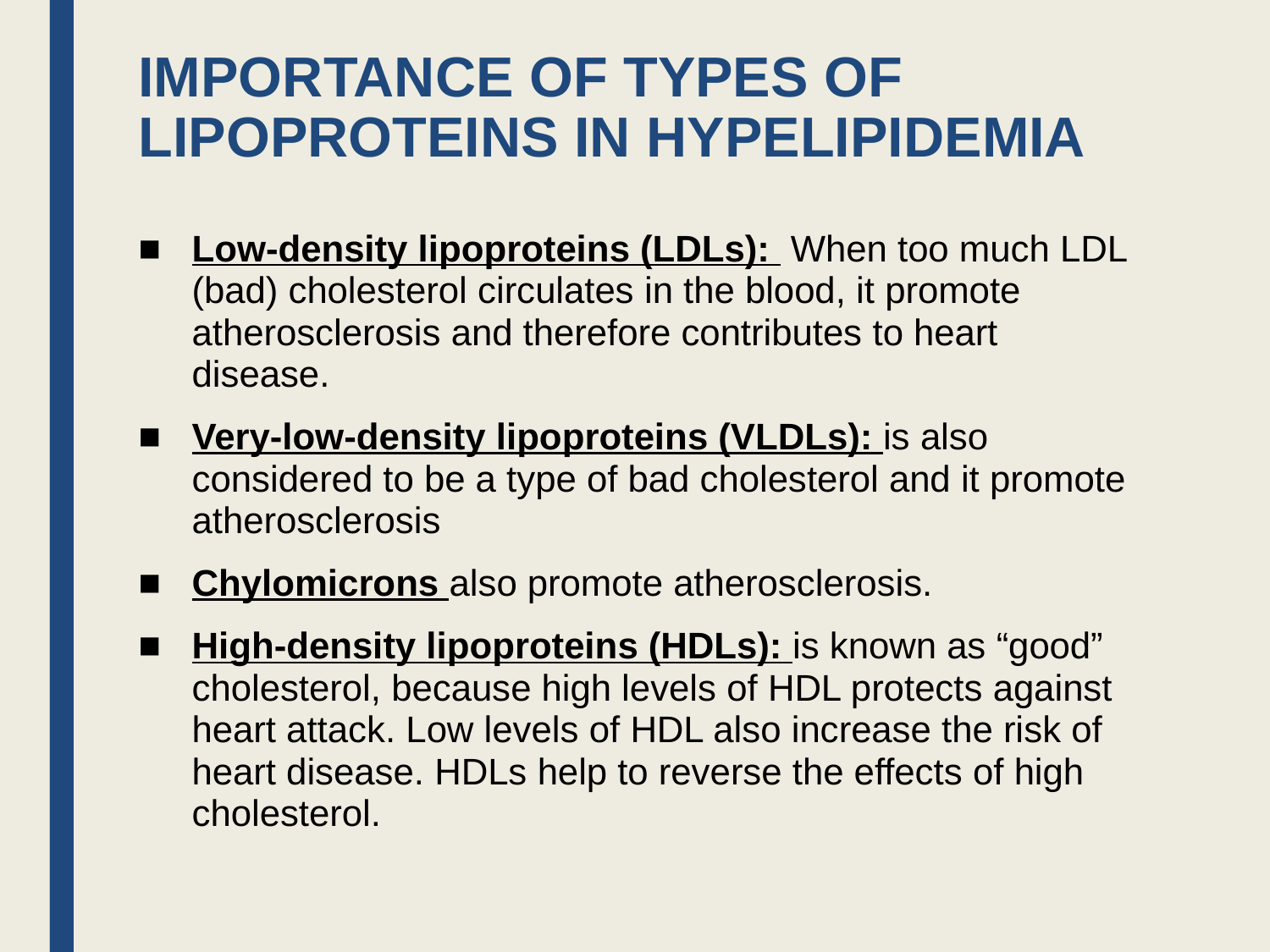

# IMPORTANCE OF TYPES OF LIPOPROTEINS IN HYPELIPIDEMIA
Low-density lipoproteins (LDLs):  When too much LDL (bad) cholesterol circulates in the blood, it promote atherosclerosis and therefore contributes to heart disease.
Very-low-density lipoproteins (VLDLs): is also considered to be a type of bad cholesterol and it promote atherosclerosis
Chylomicrons also promote atherosclerosis.
High-density lipoproteins (HDLs): is known as “good” cholesterol, because high levels of HDL protects against heart attack. Low levels of HDL also increase the risk of heart disease. HDLs help to reverse the effects of high cholesterol.